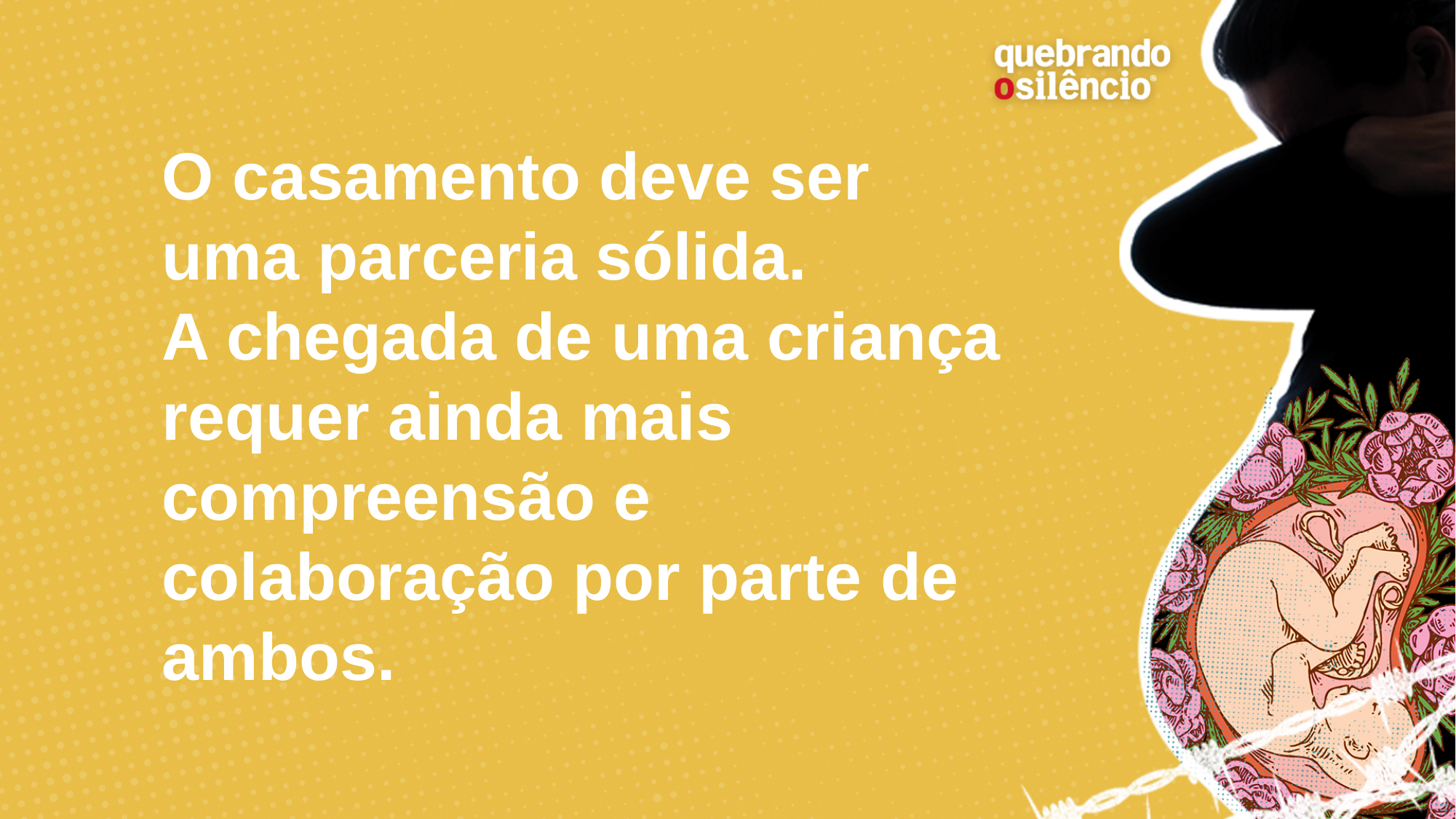

# O casamento deve ser uma parceria sólida.         A chegada de uma criança requer ainda mais compreensão e colaboração por parte de ambos.